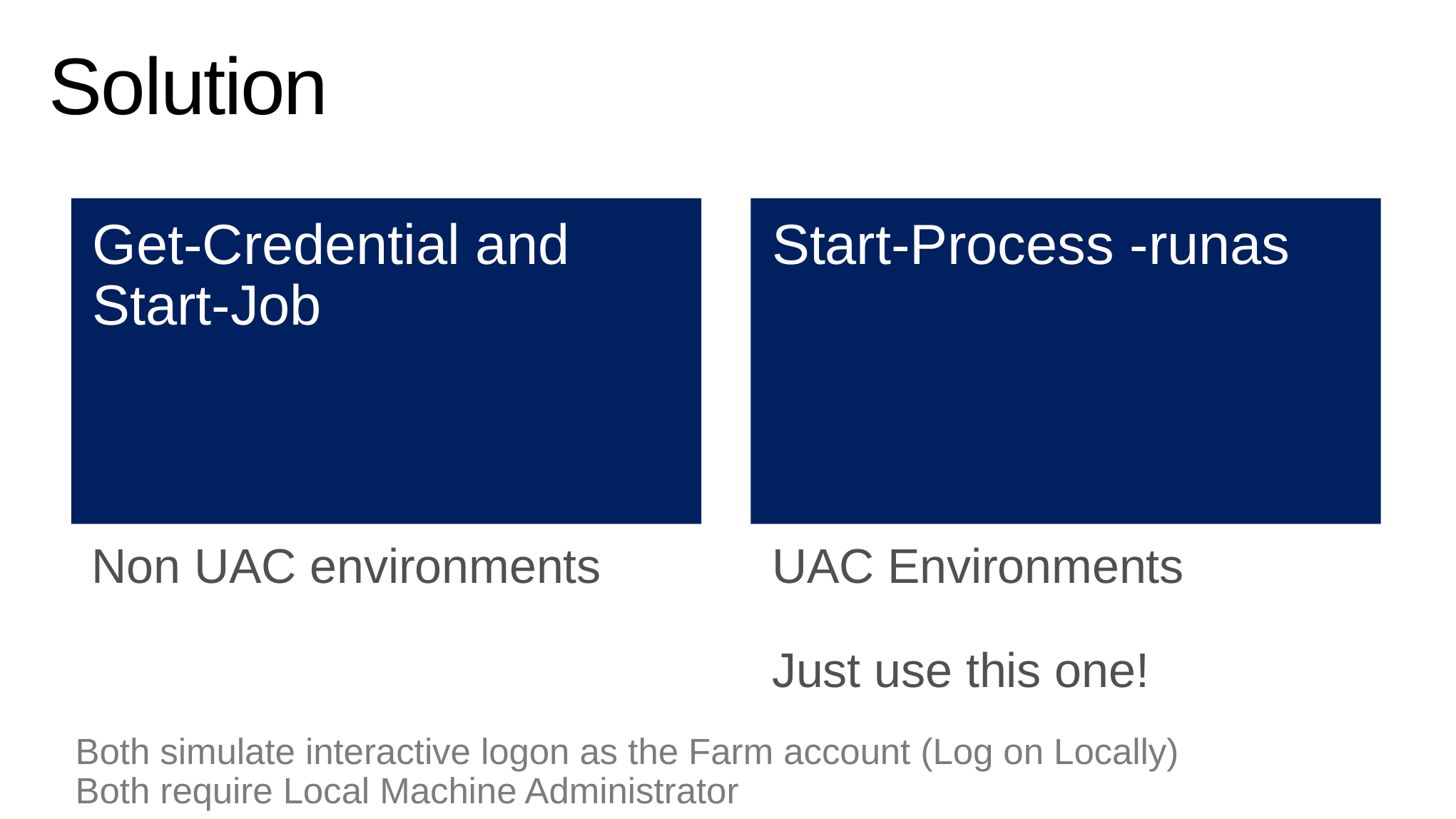

# Solution

Get-Credential and
Start-Job
Start-Process -runas
Non UAC environments
UAC Environments

Just use this one!

Both simulate interactive logon as the Farm account (Log on Locally)
Both require Local Machine Administrator